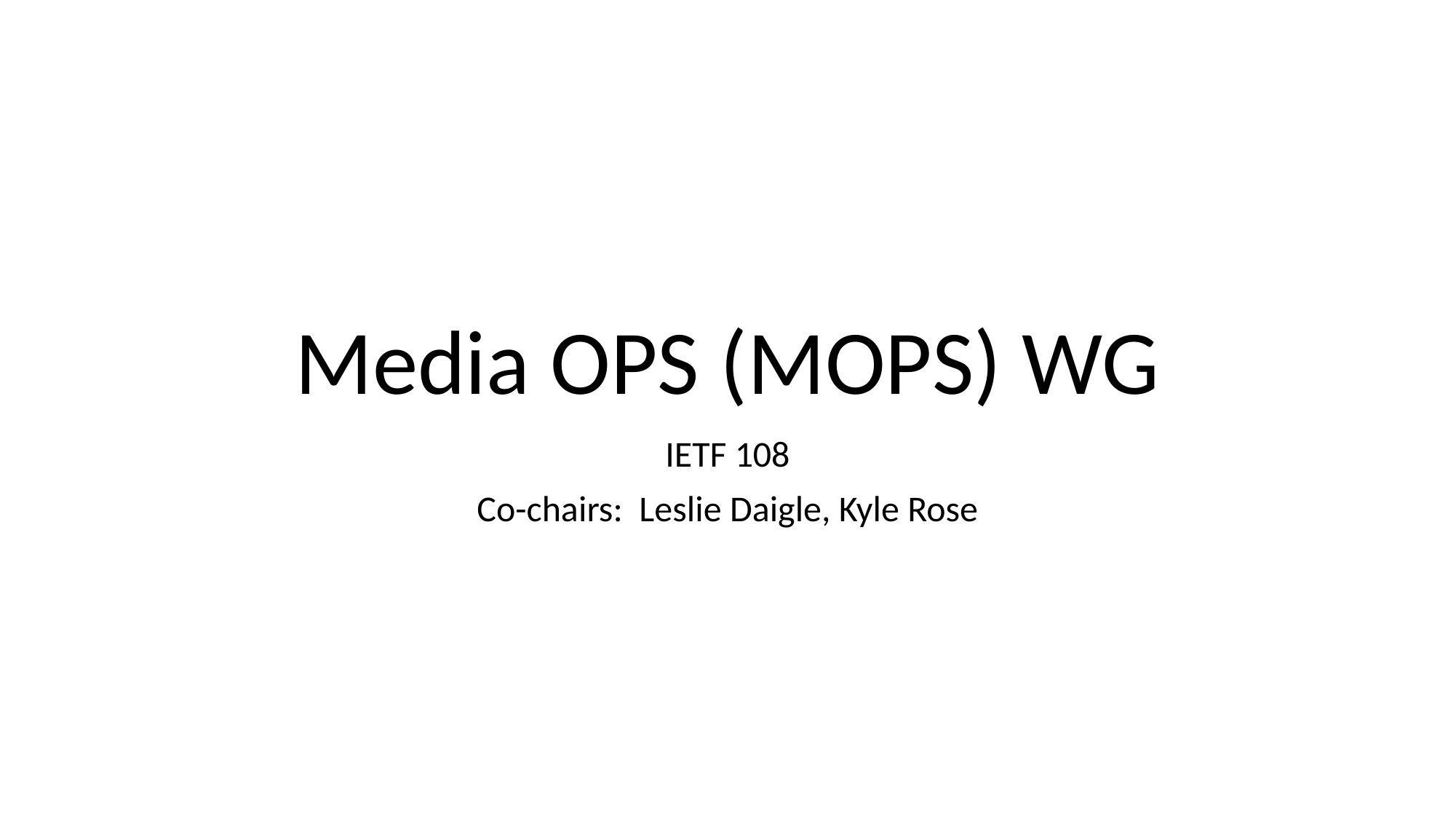

# Media OPS (MOPS) WG
IETF 108
Co-chairs:  Leslie Daigle, Kyle Rose